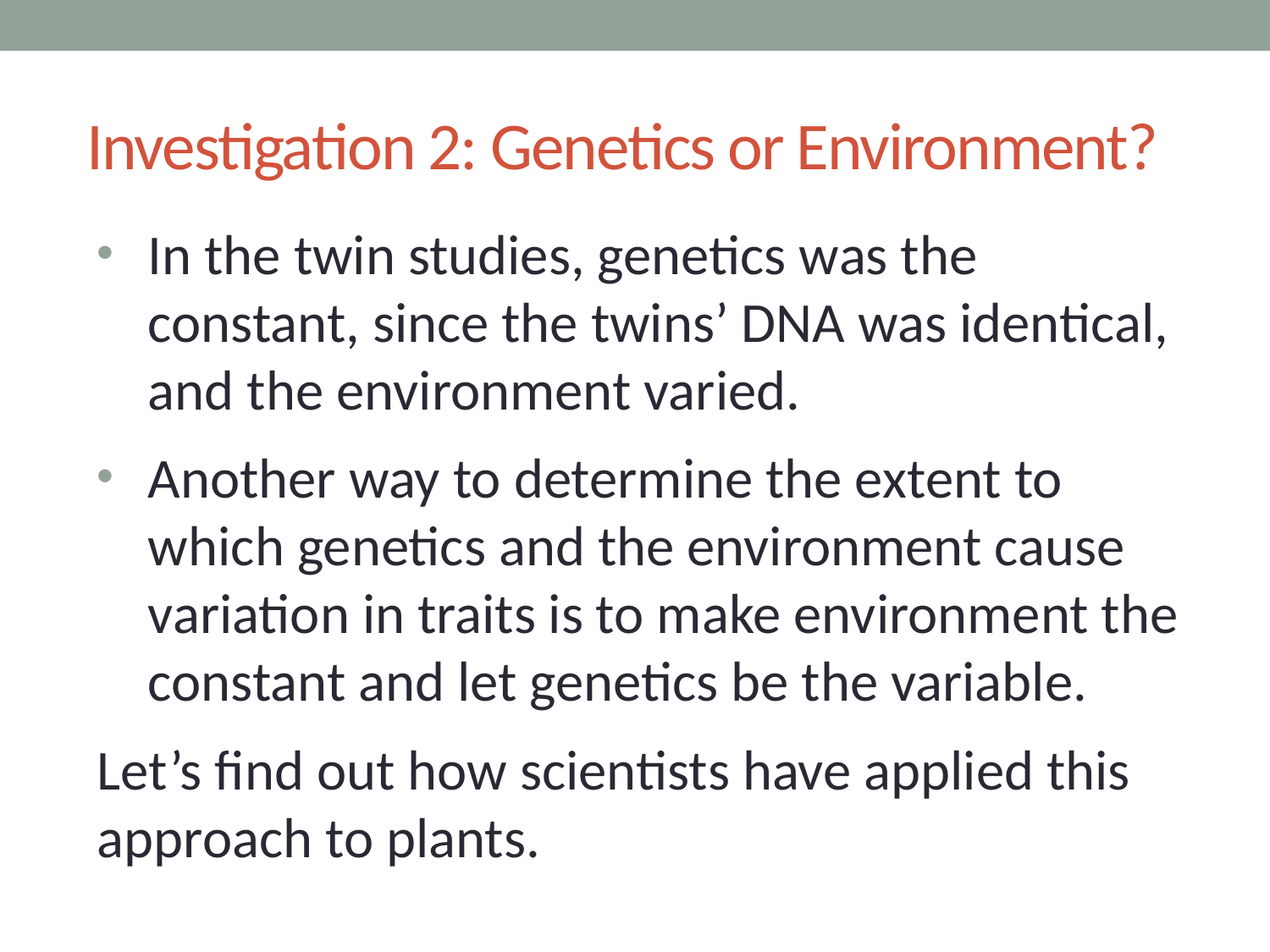

# Investigation 2: Genetics or Environment?
In the twin studies, genetics was the constant, since the twins’ DNA was identical, and the environment varied.
Another way to determine the extent to which genetics and the environment cause variation in traits is to make environment the constant and let genetics be the variable.
Let’s find out how scientists have applied this approach to plants.